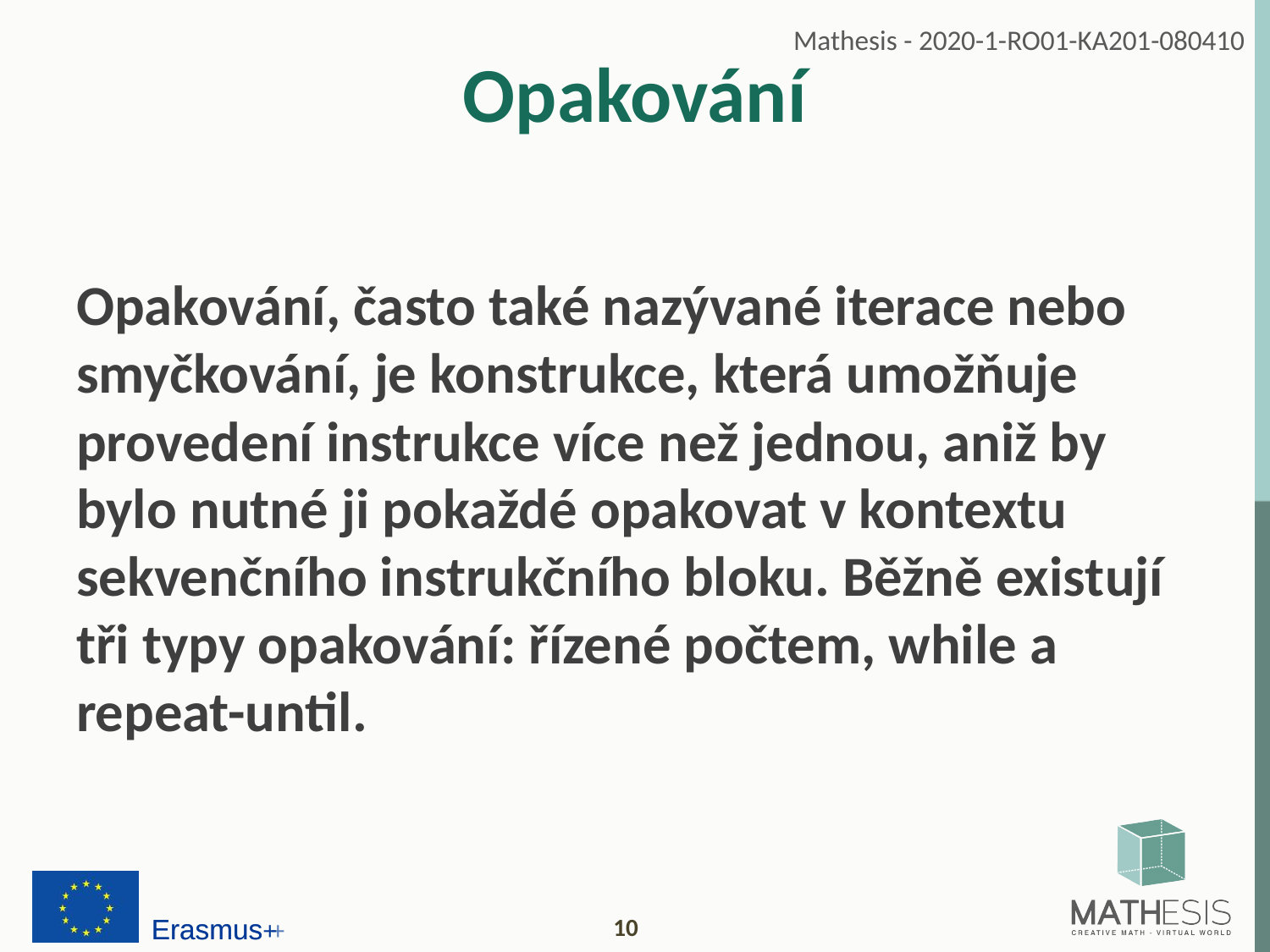

# Opakování

Opakování, často také nazývané iterace nebo smyčkování, je konstrukce, která umožňuje provedení instrukce více než jednou, aniž by bylo nutné ji pokaždé opakovat v kontextu sekvenčního instrukčního bloku. Běžně existují tři typy opakování: řízené počtem, while a repeat-until.